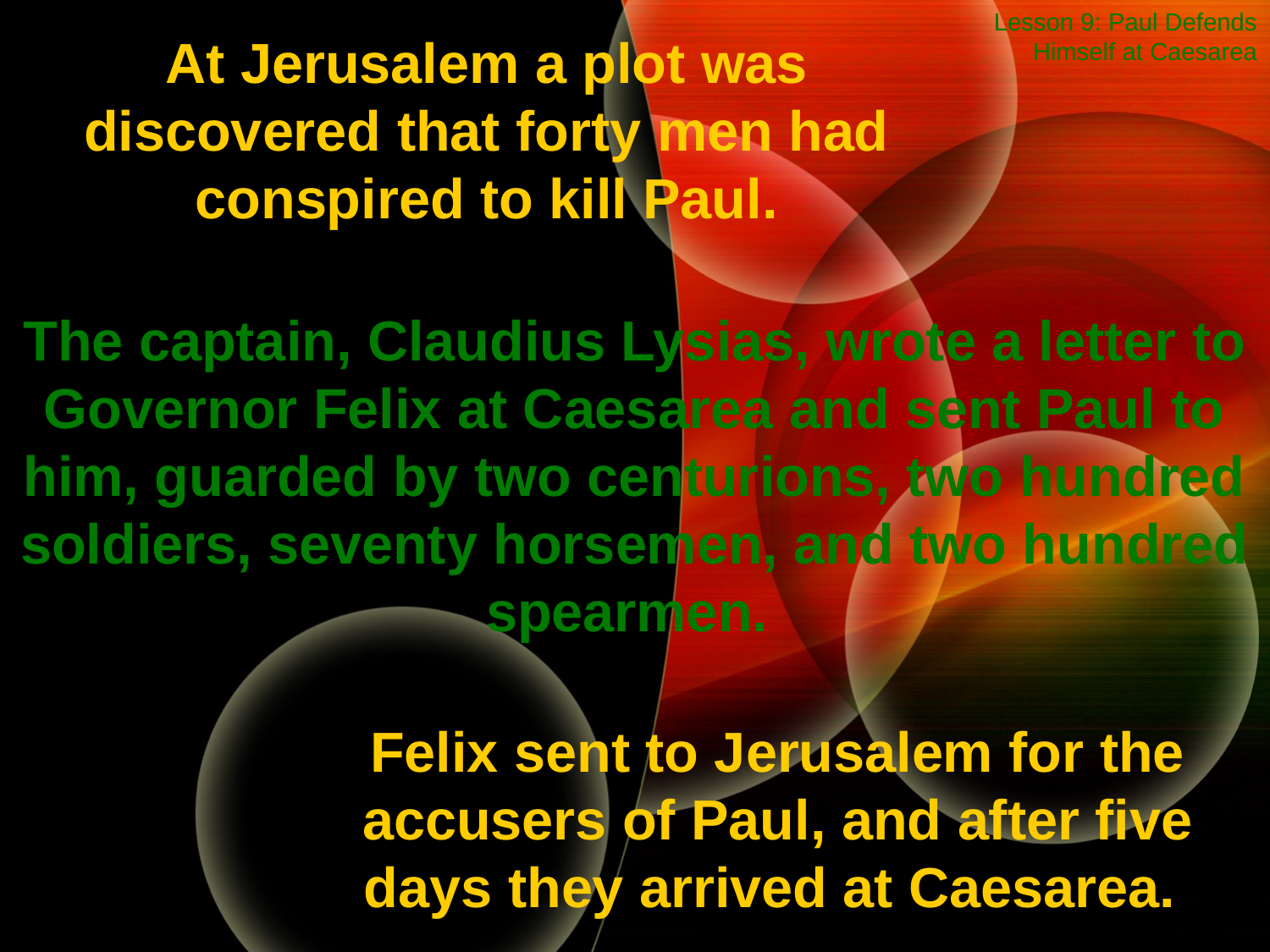

Lesson 9: Paul Defends Himself at Caesarea
At Jerusalem a plot was discovered that forty men had conspired to kill Paul.
The captain, Claudius Lysias, wrote a letter to Governor Felix at Caesarea and sent Paul to him, guarded by two centurions, two hundred soldiers, seventy horsemen, and two hundred spearmen.
Felix sent to Jerusalem for the accusers of Paul, and after five days they arrived at Caesarea.